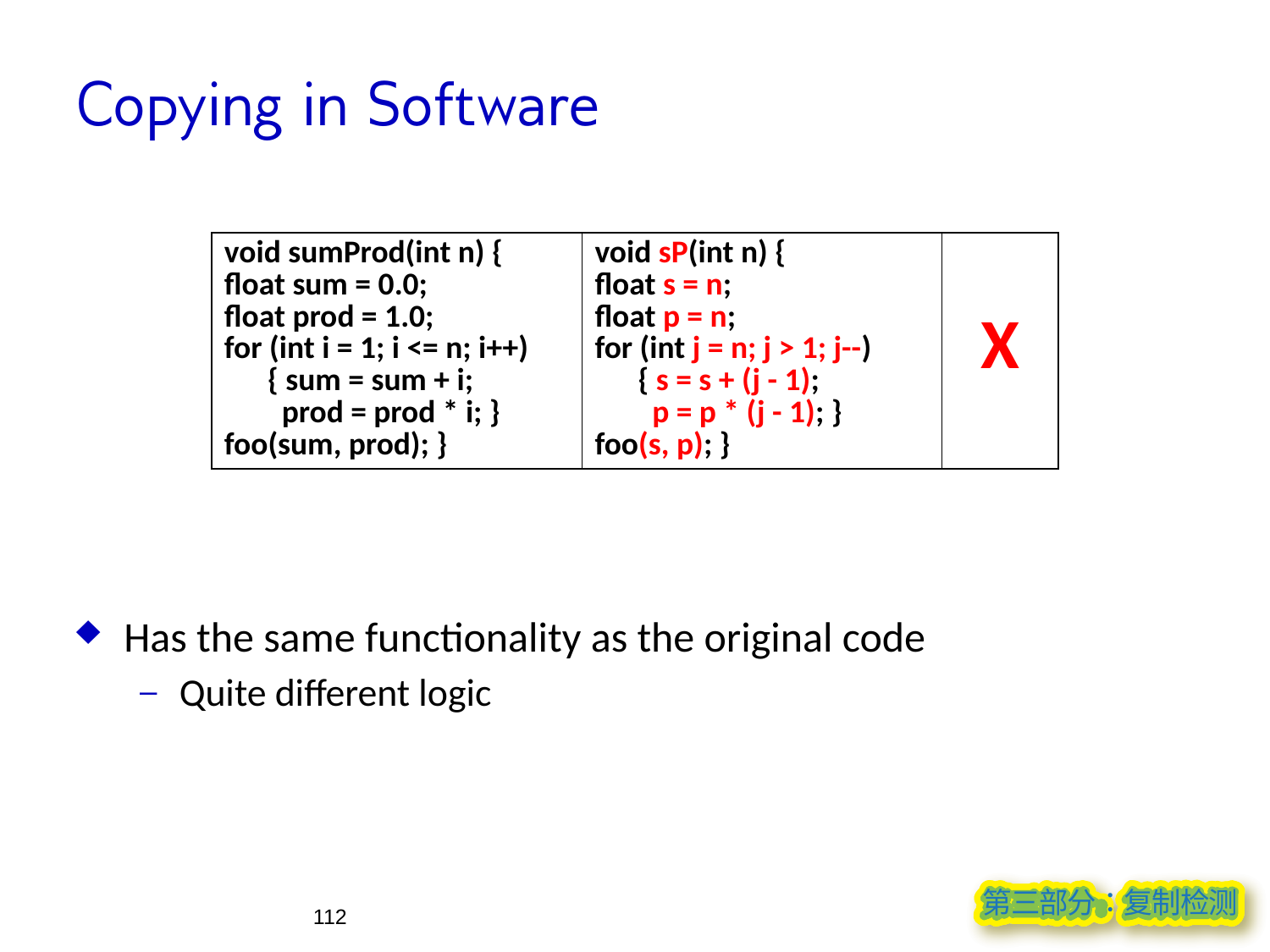

Copying in Software
| void sumProd(int n) { float sum = 0.0; float prod = 1.0; for (int i = 1; i <= n; i++) { sum = sum + i; prod = prod \* i; } foo(sum, prod); } | void sP(int n) { float s = n; float p = n; for (int j = n; j > 1; j--) { s = s + (j - 1); p = p \* (j - 1); } foo(s, p); } | X |
| --- | --- | --- |
Has the same functionality as the original code
Quite different logic
112